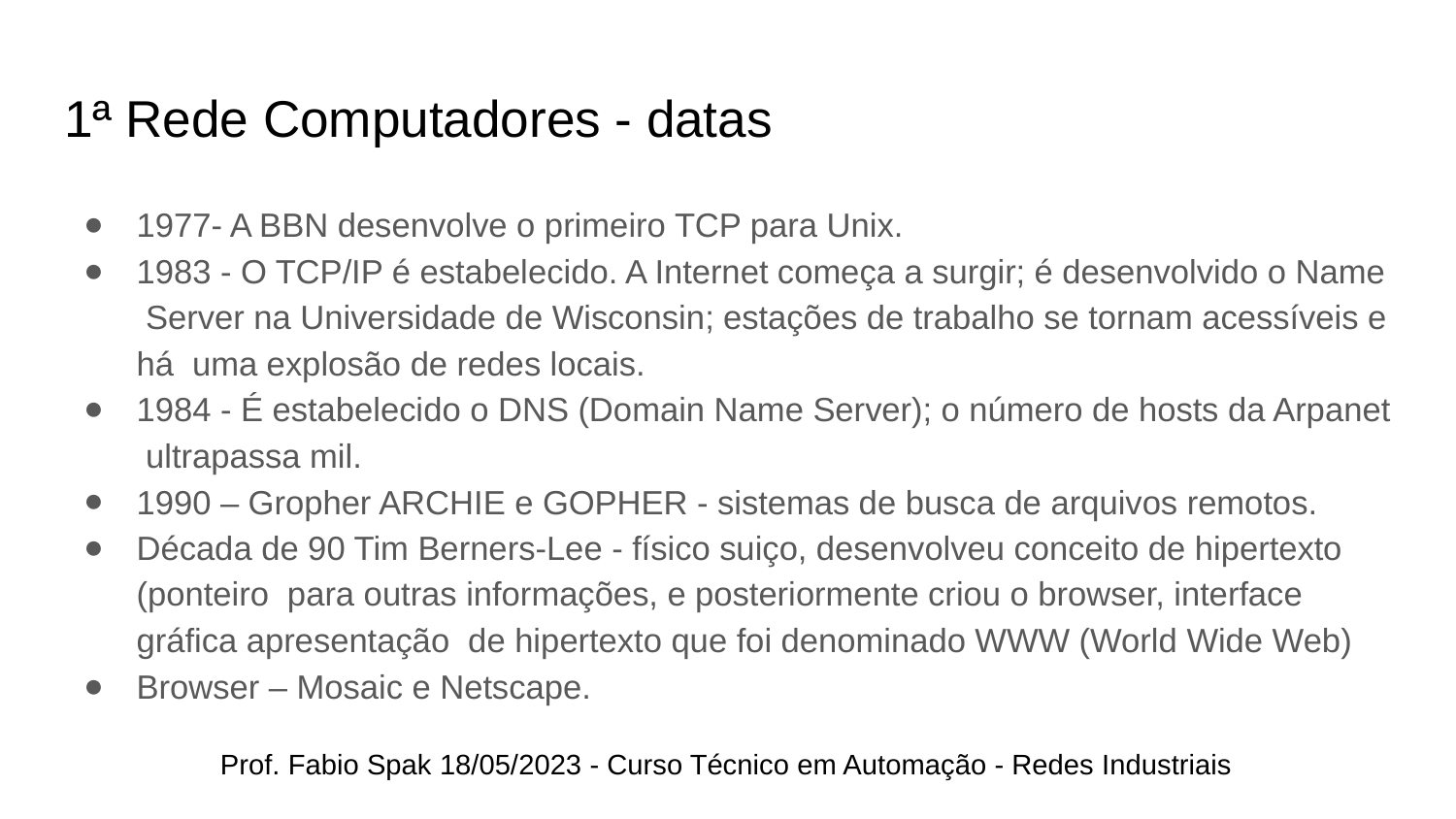

# 1ª Rede Computadores - datas

1977- A BBN desenvolve o primeiro TCP para Unix.
1983 - O TCP/IP é estabelecido. A Internet começa a surgir; é desenvolvido o Name  Server na Universidade de Wisconsin; estações de trabalho se tornam acessíveis e há  uma explosão de redes locais.
1984 - É estabelecido o DNS (Domain Name Server); o número de hosts da Arpanet  ultrapassa mil.
1990 – Gropher ARCHIE e GOPHER - sistemas de busca de arquivos remotos.
Década de 90 Tim Berners-Lee - físico suiço, desenvolveu conceito de hipertexto (ponteiro  para outras informações, e posteriormente criou o browser, interface gráfica apresentação  de hipertexto que foi denominado WWW (World Wide Web)
Browser – Mosaic e Netscape.
Prof. Fabio Spak 18/05/2023 - Curso Técnico em Automação - Redes Industriais